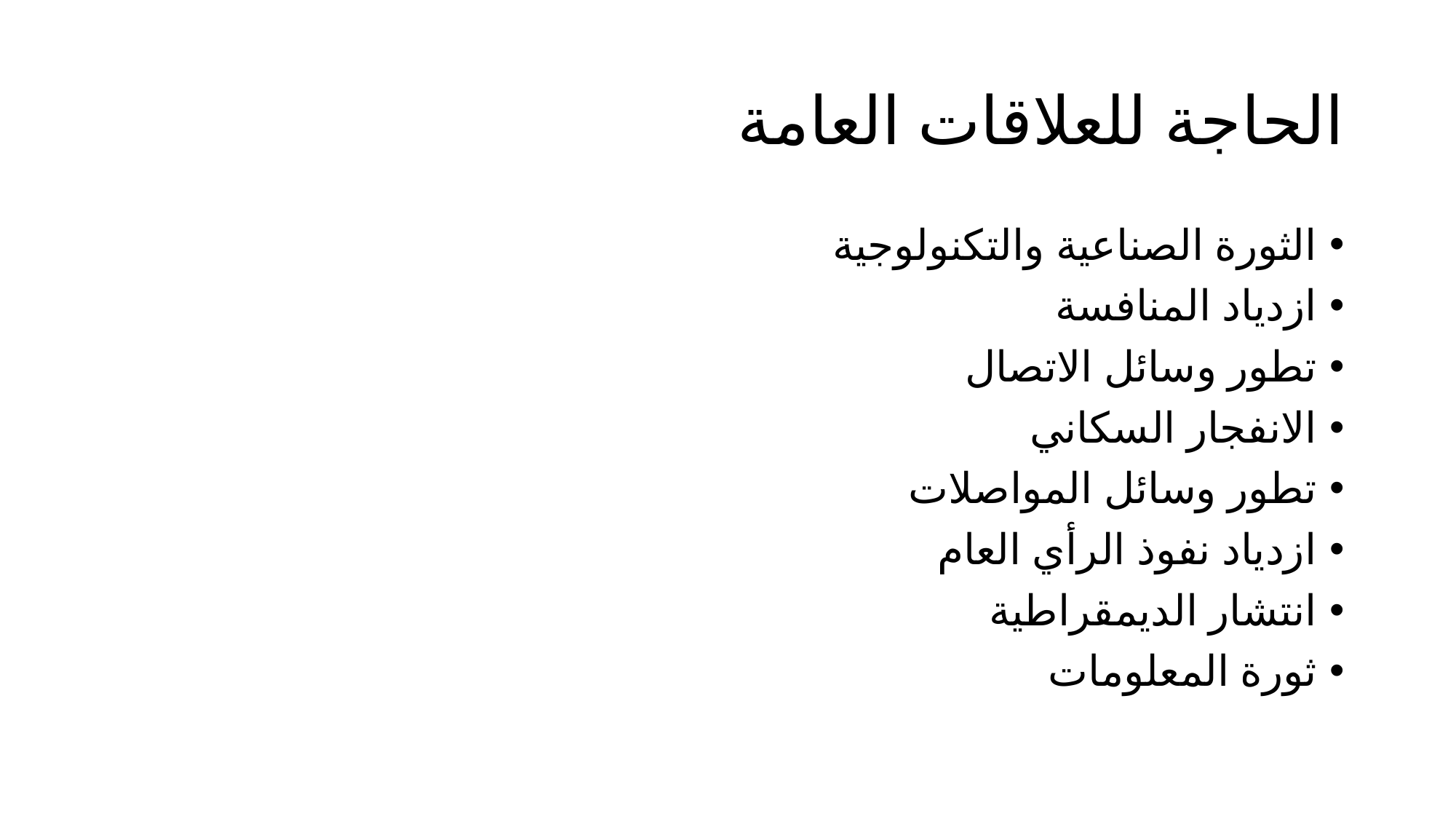

# الحاجة للعلاقات العامة
الثورة الصناعية والتكنولوجية
ازدياد المنافسة
تطور وسائل الاتصال
الانفجار السكاني
تطور وسائل المواصلات
ازدياد نفوذ الرأي العام
انتشار الديمقراطية
ثورة المعلومات